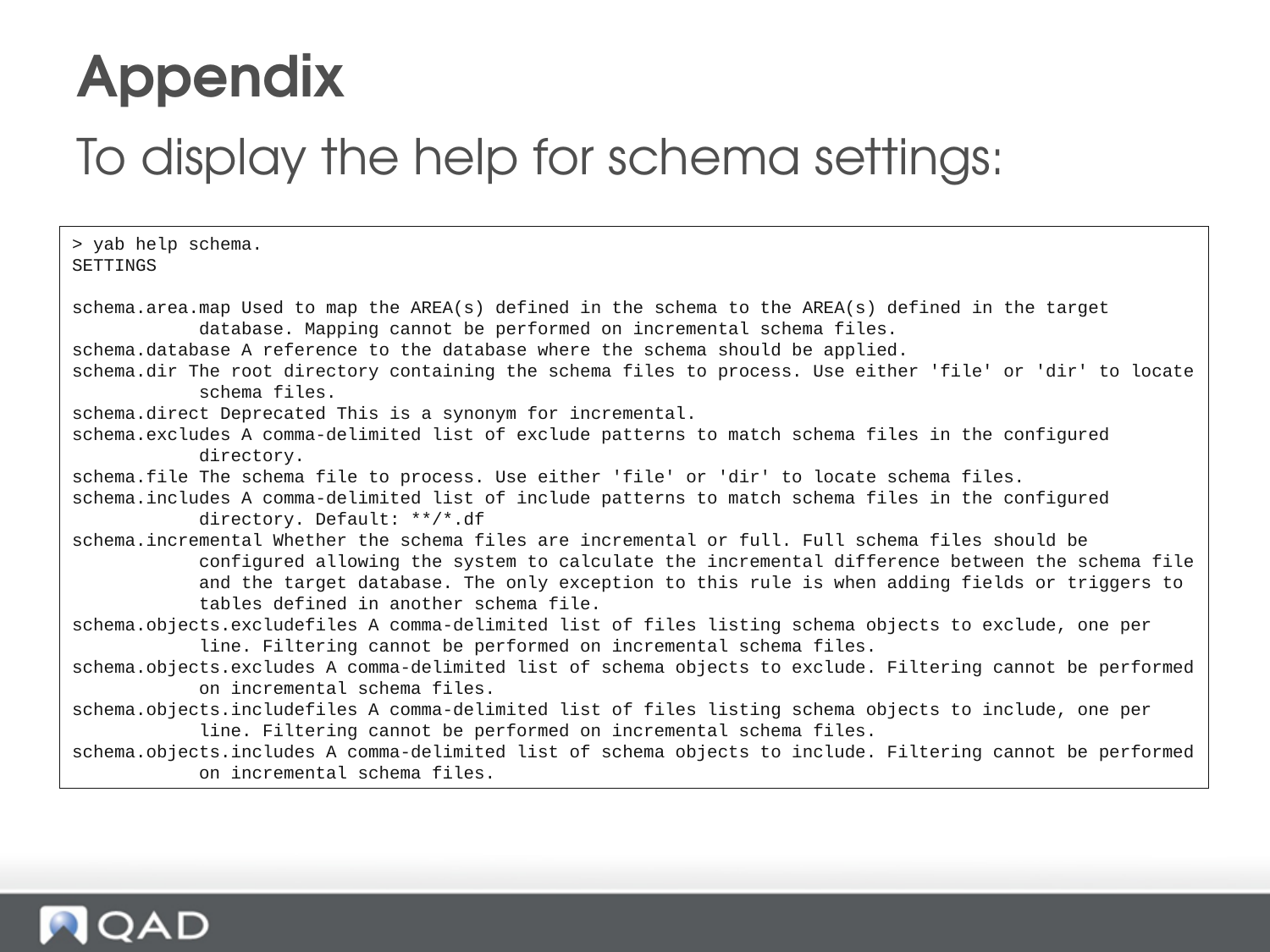

# Appendix
To display the help for schema settings:
> yab help schema.
SETTINGS

schema.area.map Used to map the AREA(s) defined in the schema to the AREA(s) defined in the target 	database. Mapping cannot be performed on incremental schema files.
schema.database A reference to the database where the schema should be applied.
schema.dir The root directory containing the schema files to process. Use either 'file' or 'dir' to locate 	schema files.
schema.direct Deprecated This is a synonym for incremental.
schema.excludes A comma-delimited list of exclude patterns to match schema files in the configured 	directory.
schema.file The schema file to process. Use either 'file' or 'dir' to locate schema files.
schema.includes A comma-delimited list of include patterns to match schema files in the configured 	directory. Default: **/*.df
schema.incremental Whether the schema files are incremental or full. Full schema files should be 	configured allowing the system to calculate the incremental difference between the schema file 	and the target database. The only exception to this rule is when adding fields or triggers to 	tables defined in another schema file.
schema.objects.excludefiles A comma-delimited list of files listing schema objects to exclude, one per 	line. Filtering cannot be performed on incremental schema files.
schema.objects.excludes A comma-delimited list of schema objects to exclude. Filtering cannot be performed 	on incremental schema files.
schema.objects.includefiles A comma-delimited list of files listing schema objects to include, one per 	line. Filtering cannot be performed on incremental schema files.
schema.objects.includes A comma-delimited list of schema objects to include. Filtering cannot be performed 	on incremental schema files.